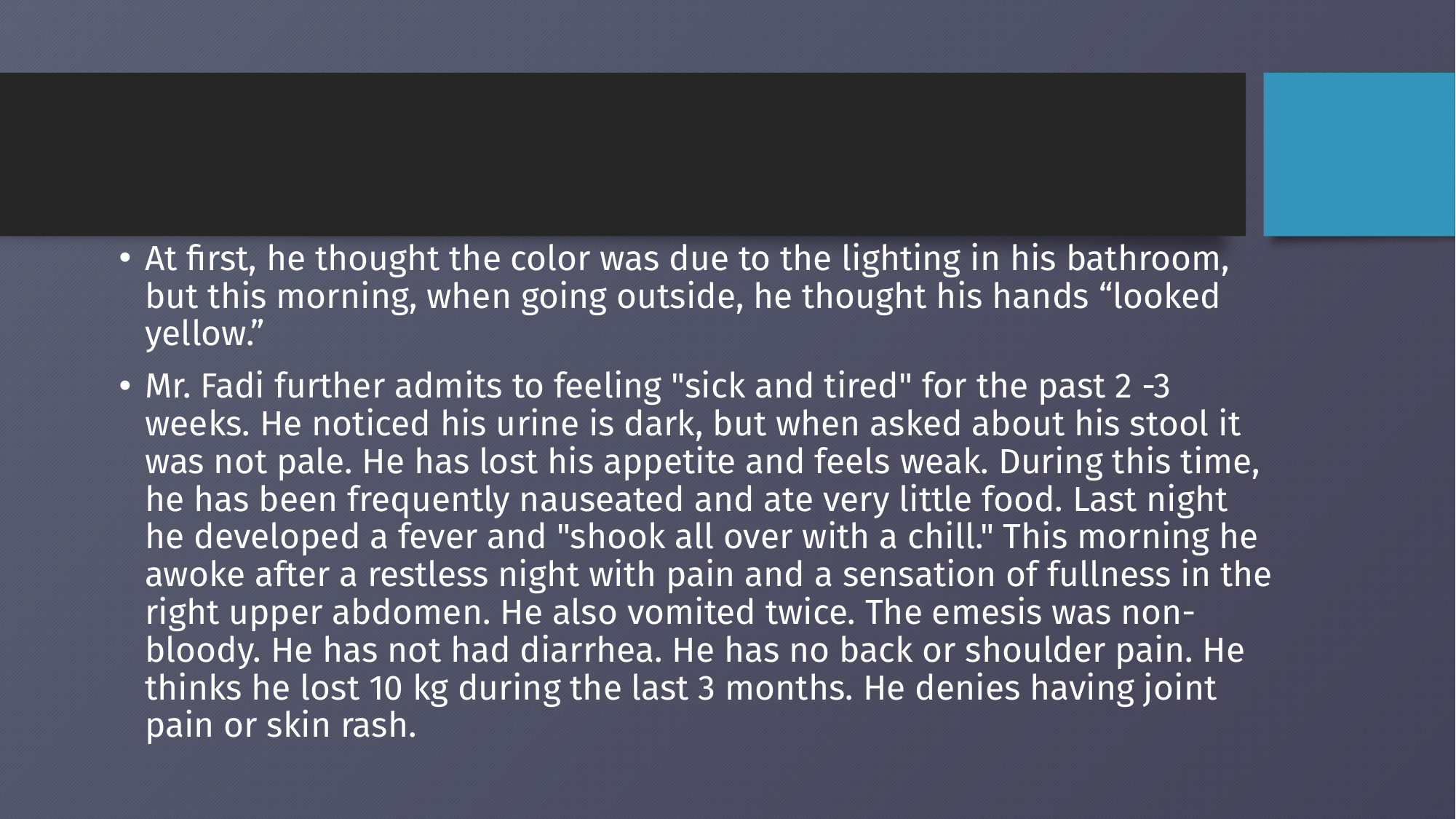

At first, he thought the color was due to the lighting in his bathroom, but this morning, when going outside, he thought his hands “looked yellow.”
Mr. Fadi further admits to feeling "sick and tired" for the past 2 -3 weeks. He noticed his urine is dark, but when asked about his stool it was not pale. He has lost his appetite and feels weak. During this time, he has been frequently nauseated and ate very little food. Last night he developed a fever and "shook all over with a chill." This morning he awoke after a restless night with pain and a sensation of fullness in the right upper abdomen. He also vomited twice. The emesis was non-bloody. He has not had diarrhea. He has no back or shoulder pain. He thinks he lost 10 kg during the last 3 months. He denies having joint pain or skin rash.